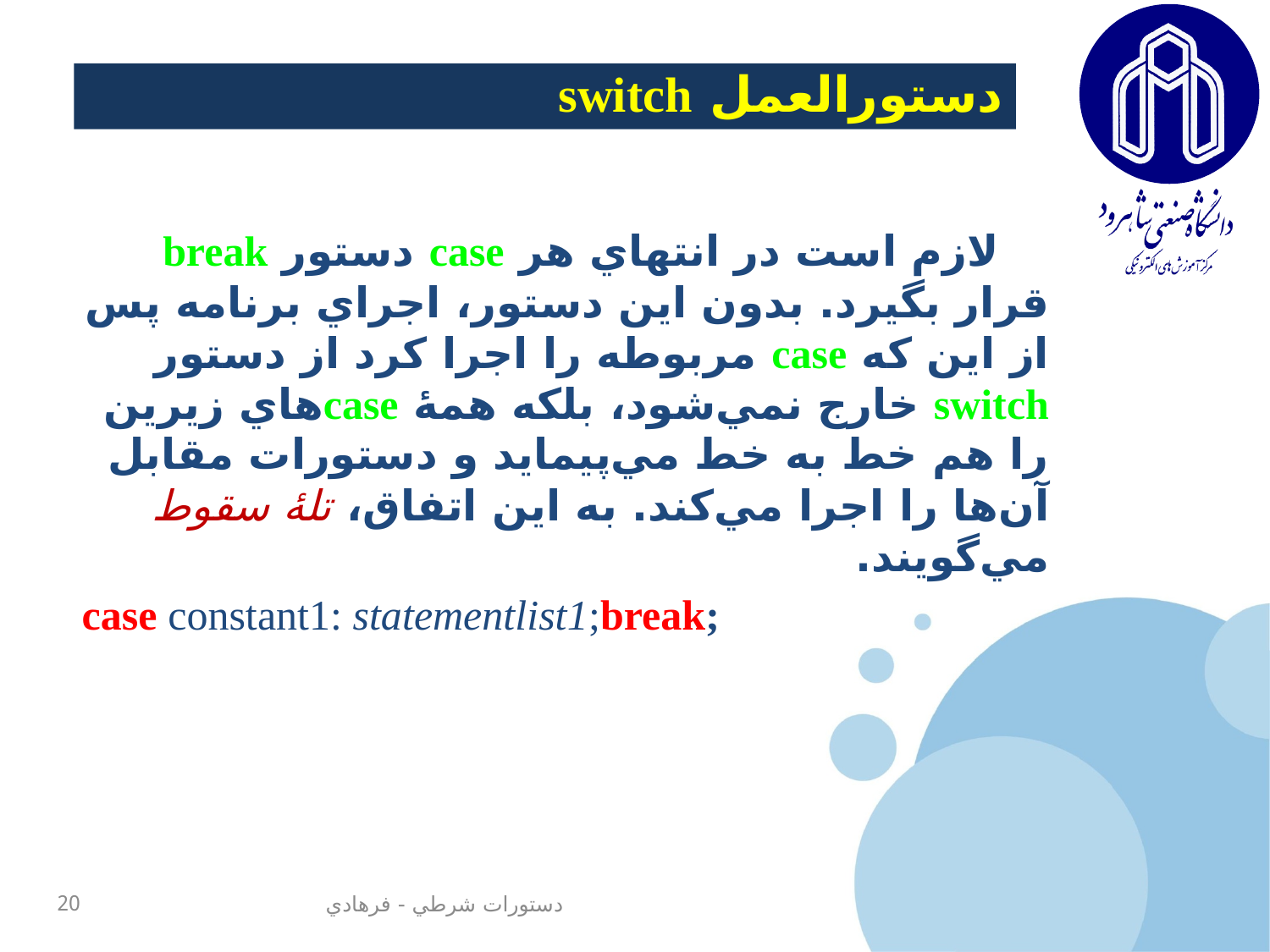

دستورالعمل switch
لازم است در انتهاي هر case دستور‌ break قرار بگيرد. بدون اين دستور، اجراي برنامه پس از اين كه case مربوطه را اجرا کرد از دستور switch خارج نمي‌شود، بلکه همۀ caseهاي زيرين را هم خط به خط مي‌پيمايد و دستورات مقابل آن‌ها را اجرا مي‌کند. به اين اتفاق، تلۀ سقوط مي‌گويند.
case constant1: statementlist1;break;
20
دستورات شرطي - فرهادي